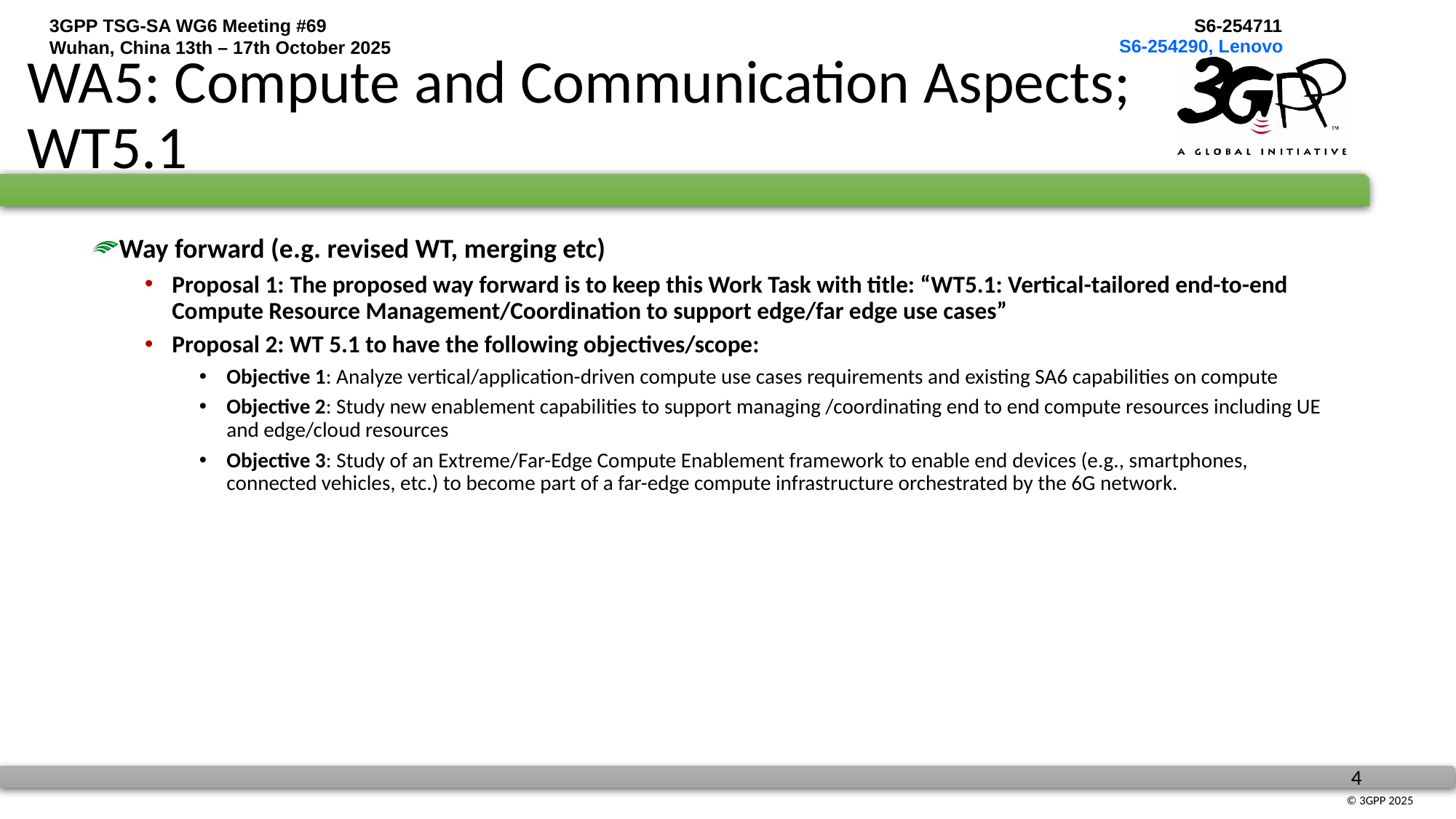

S6-254290, Lenovo
# WA5: Compute and Communication Aspects; WT5.1
Way forward (e.g. revised WT, merging etc)
Proposal 1: The proposed way forward is to keep this Work Task with title: “WT5.1: Vertical-tailored end-to-end Compute Resource Management/Coordination to support edge/far edge use cases”
Proposal 2: WT 5.1 to have the following objectives/scope:
Objective 1: Analyze vertical/application-driven compute use cases requirements and existing SA6 capabilities on compute
Objective 2: Study new enablement capabilities to support managing /coordinating end to end compute resources including UE and edge/cloud resources
Objective 3: Study of an Extreme/Far-Edge Compute Enablement framework to enable end devices (e.g., smartphones, connected vehicles, etc.) to become part of a far-edge compute infrastructure orchestrated by the 6G network.